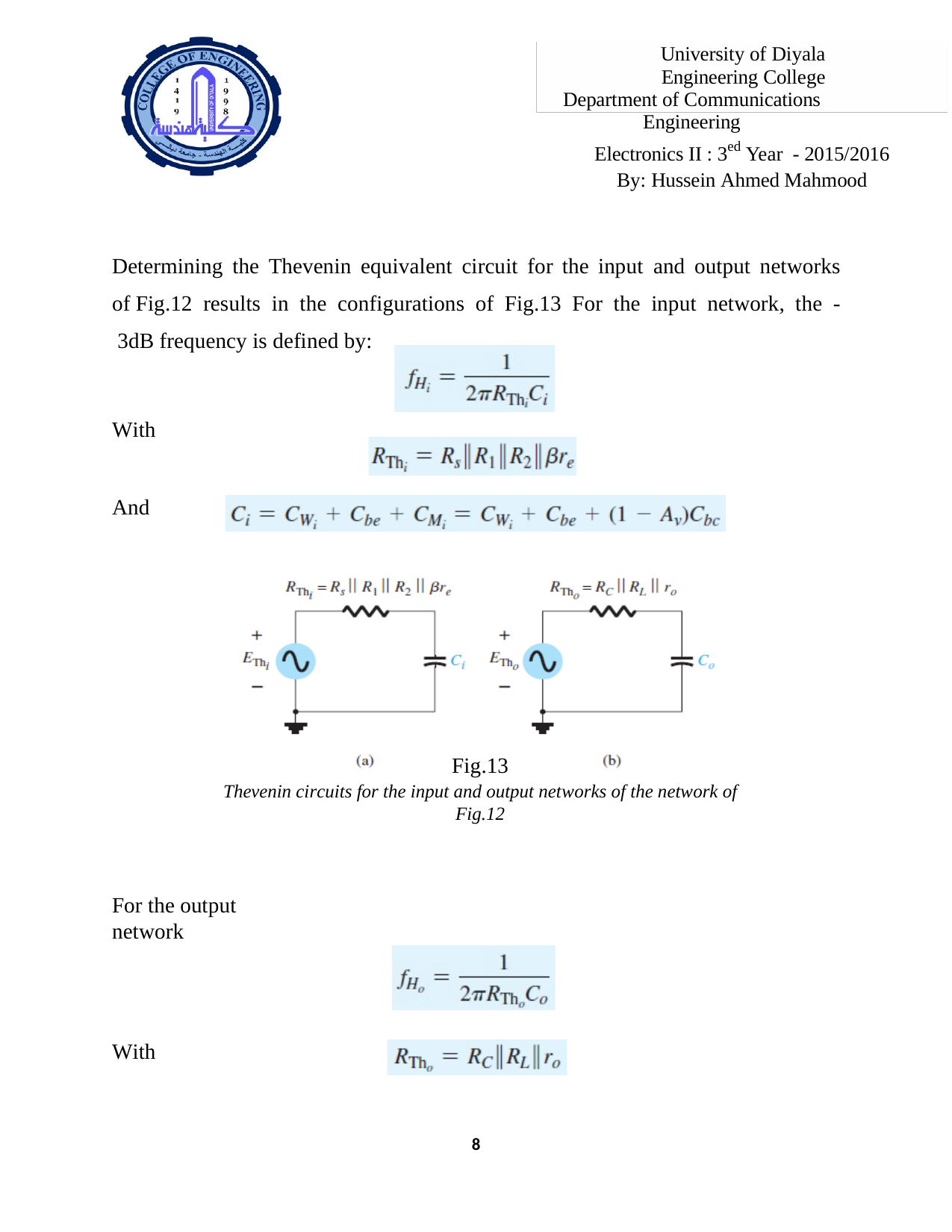

University of Diyala Engineering College
Department of Communications Engineering
Electronics II : 3ed Year  - 2015/2016 By: Hussein Ahmed Mahmood

Determining the Thevenin equivalent circuit for the input and output networks of Fig.12  results  in  the  configurations  of  Fig.13  For  the  input  network,  the  -  3dB frequency is defined by:

With

And

Fig.13
Thevenin circuits for the input and output networks of the network of Fig.12

For the output network

With

8